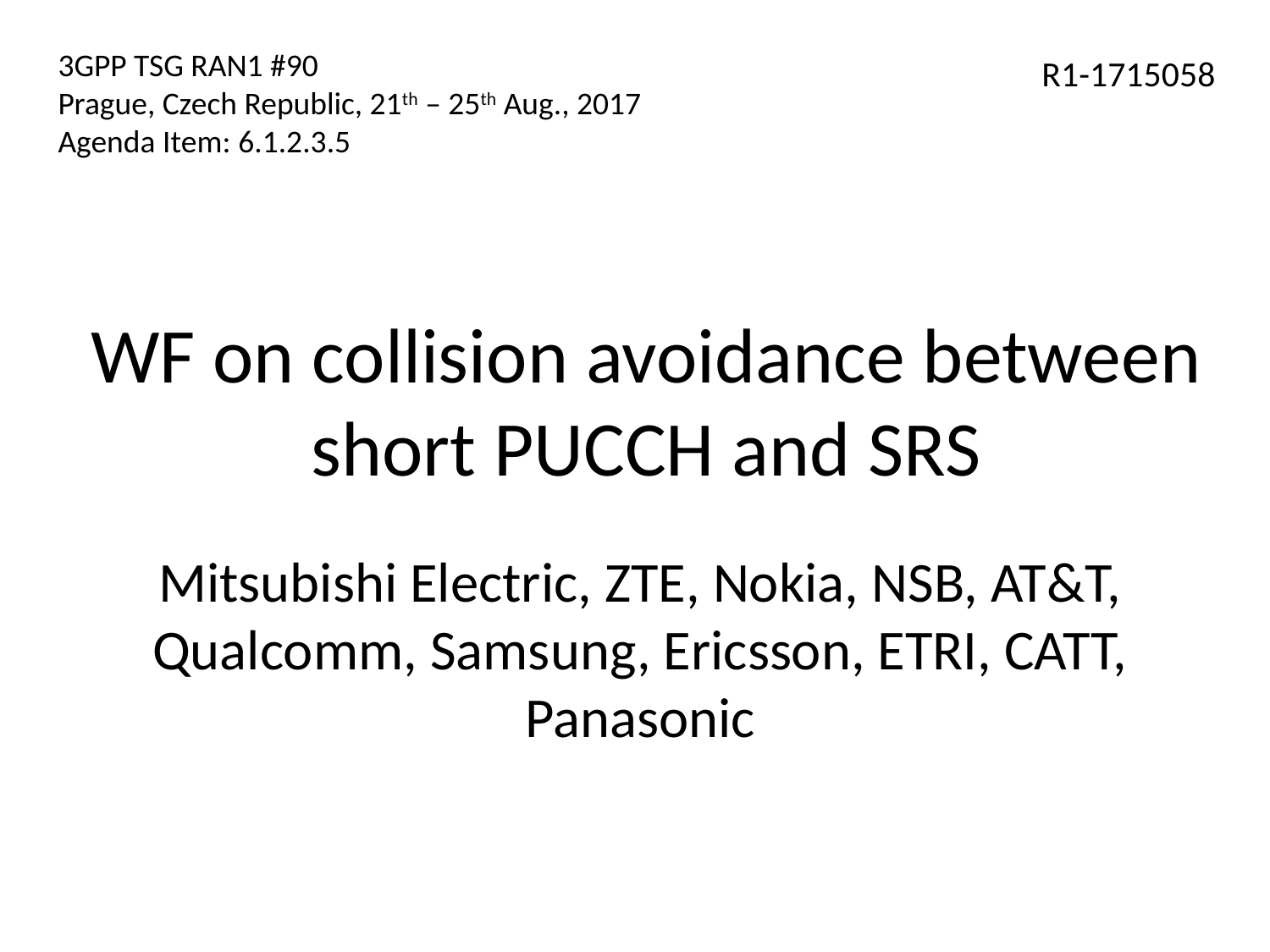

3GPP TSG RAN1 #90
Prague, Czech Republic, 21th – 25th Aug., 2017
Agenda Item: 6.1.2.3.5
R1-1715058
# WF on collision avoidance between short PUCCH and SRS
Mitsubishi Electric, ZTE, Nokia, NSB, AT&T, Qualcomm, Samsung, Ericsson, ETRI, CATT, Panasonic